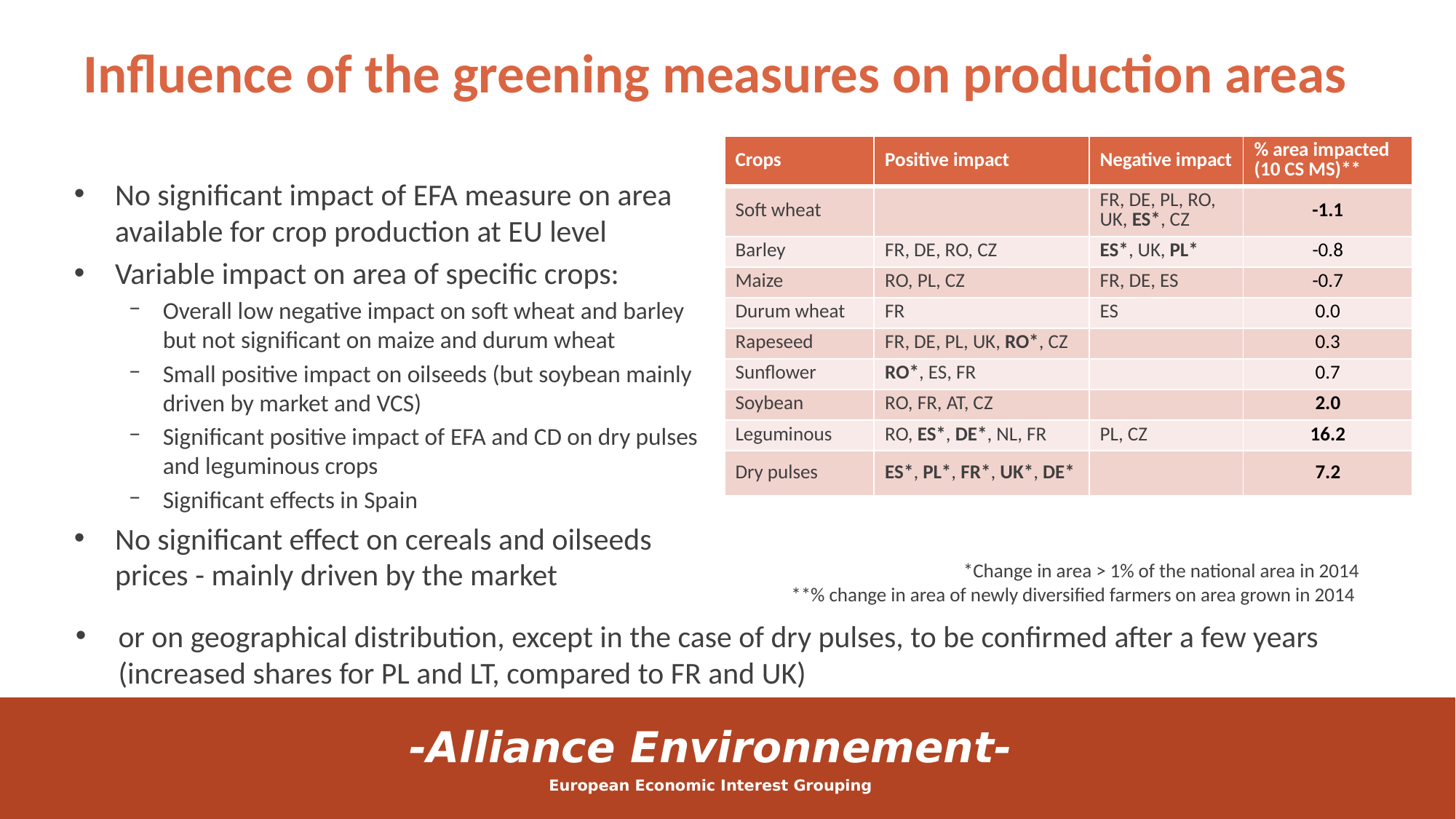

# Influence of the greening measures on production areas
| Crops | Positive impact | Negative impact | % area impacted (10 CS MS)\*\* |
| --- | --- | --- | --- |
| Soft wheat |  | FR, DE, PL, RO, UK, ES\*, CZ | -1.1 |
| Barley | FR, DE, RO, CZ | ES\*, UK, PL\* | -0.8 |
| Maize | RO, PL, CZ | FR, DE, ES | -0.7 |
| Durum wheat | FR | ES | 0.0 |
| Rapeseed | FR, DE, PL, UK, RO\*, CZ |  | 0.3 |
| Sunflower | RO\*, ES, FR |  | 0.7 |
| Soybean | RO, FR, AT, CZ |  | 2.0 |
| Leguminous | RO, ES\*, DE\*, NL, FR | PL, CZ | 16.2 |
| Dry pulses | ES\*, PL\*, FR\*, UK\*, DE\* |  | 7.2 |
No significant impact of EFA measure on area available for crop production at EU level
Variable impact on area of specific crops:
Overall low negative impact on soft wheat and barley but not significant on maize and durum wheat
Small positive impact on oilseeds (but soybean mainly driven by market and VCS)
Significant positive impact of EFA and CD on dry pulses and leguminous crops
Significant effects in Spain
No significant effect on cereals and oilseeds prices - mainly driven by the market

*Change in area > 1% of the national area in 2014
**% change in area of newly diversified farmers on area grown in 2014
or on geographical distribution, except in the case of dry pulses, to be confirmed after a few years
(increased shares for PL and LT, compared to FR and UK)